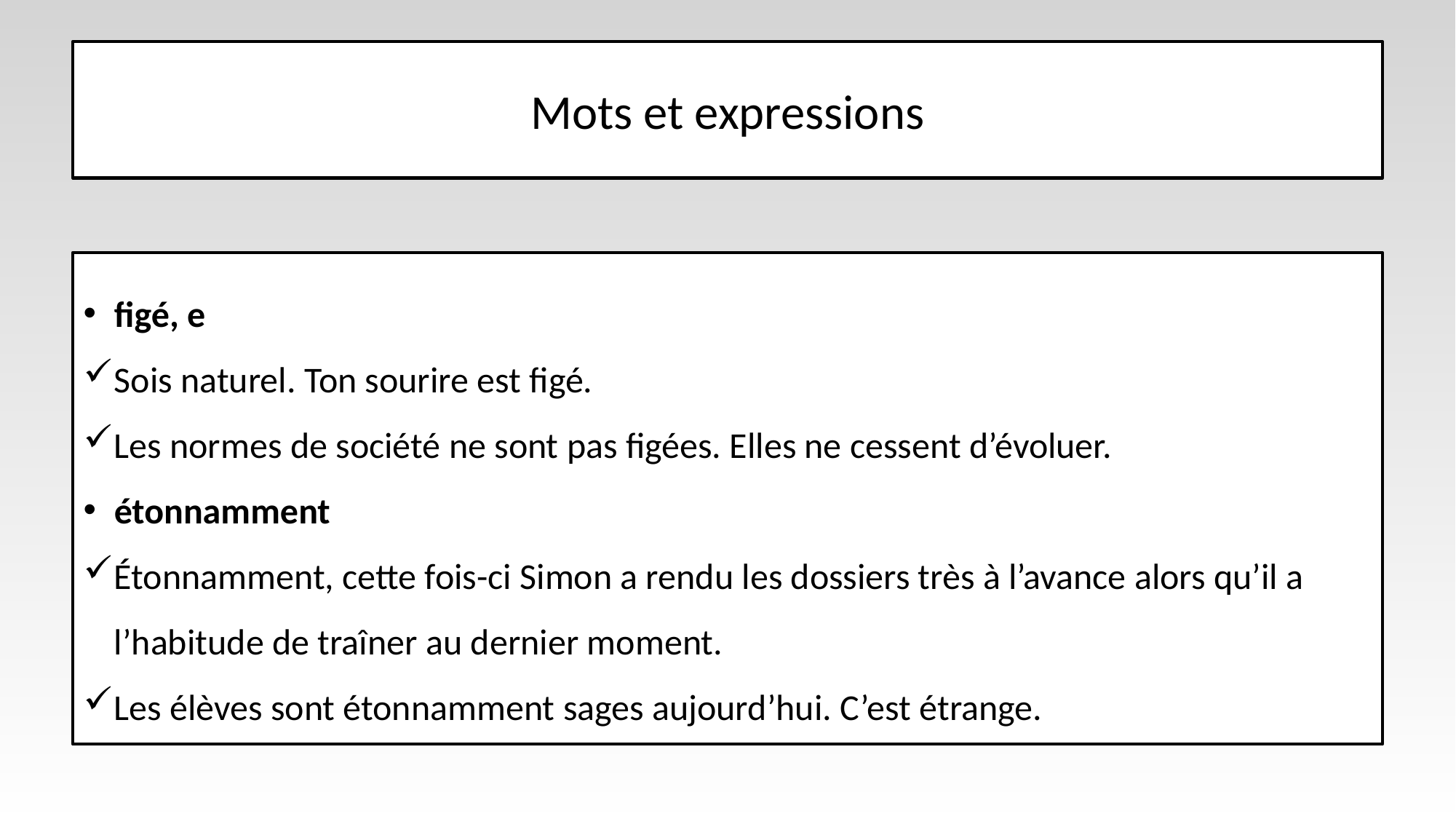

# Mots et expressions
figé, e
Sois naturel. Ton sourire est figé.
Les normes de société ne sont pas figées. Elles ne cessent d’évoluer.
étonnamment
Étonnamment, cette fois-ci Simon a rendu les dossiers très à l’avance alors qu’il a l’habitude de traîner au dernier moment.
Les élèves sont étonnamment sages aujourd’hui. C’est étrange.